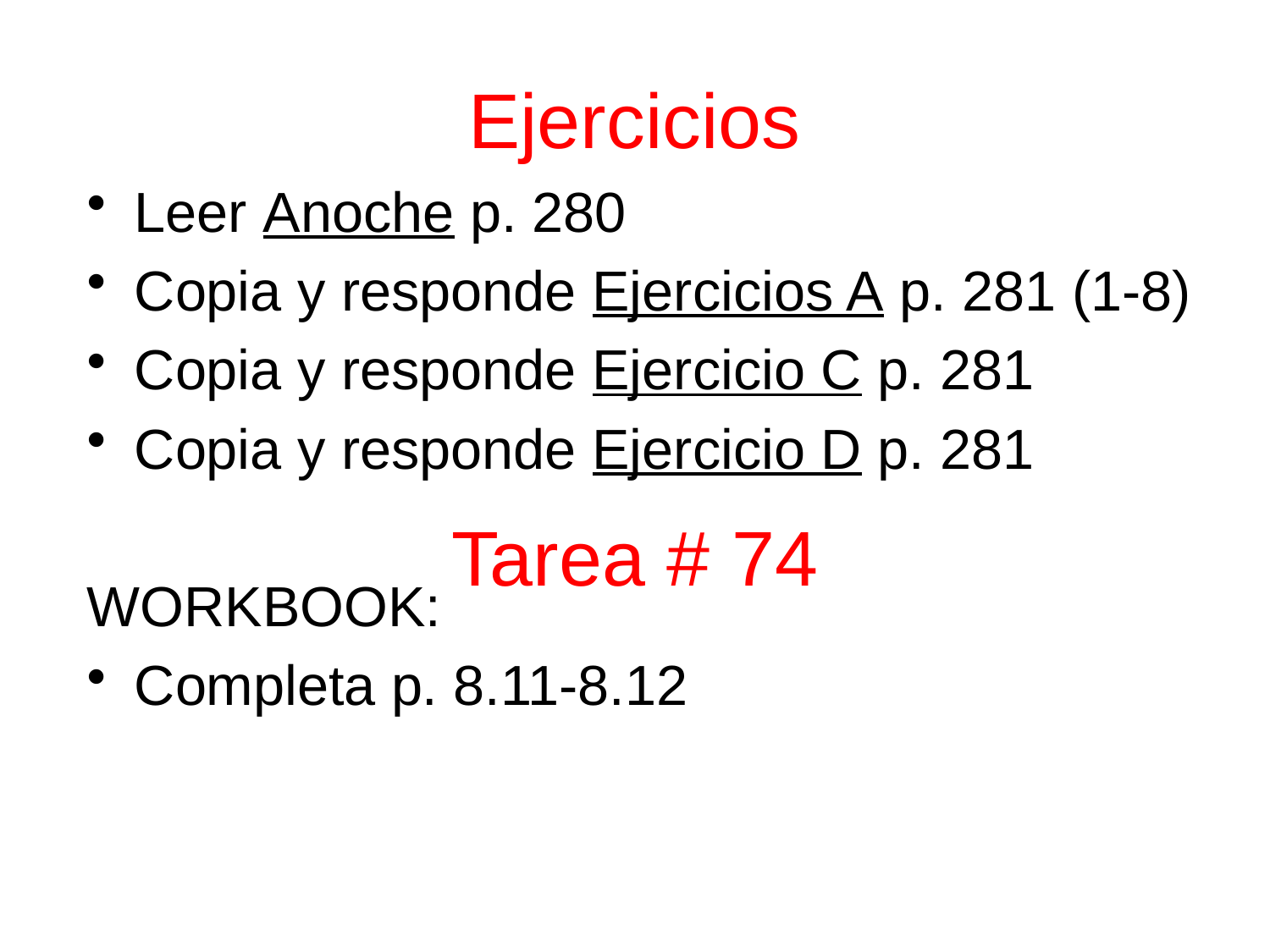

# Ejercicios
Leer Anoche p. 280
Copia y responde Ejercicios A p. 281 (1-8)
Copia y responde Ejercicio C p. 281
Copia y responde Ejercicio D p. 281

WORKBOOK:
Completa p. 8.11-8.12

Tarea # 74